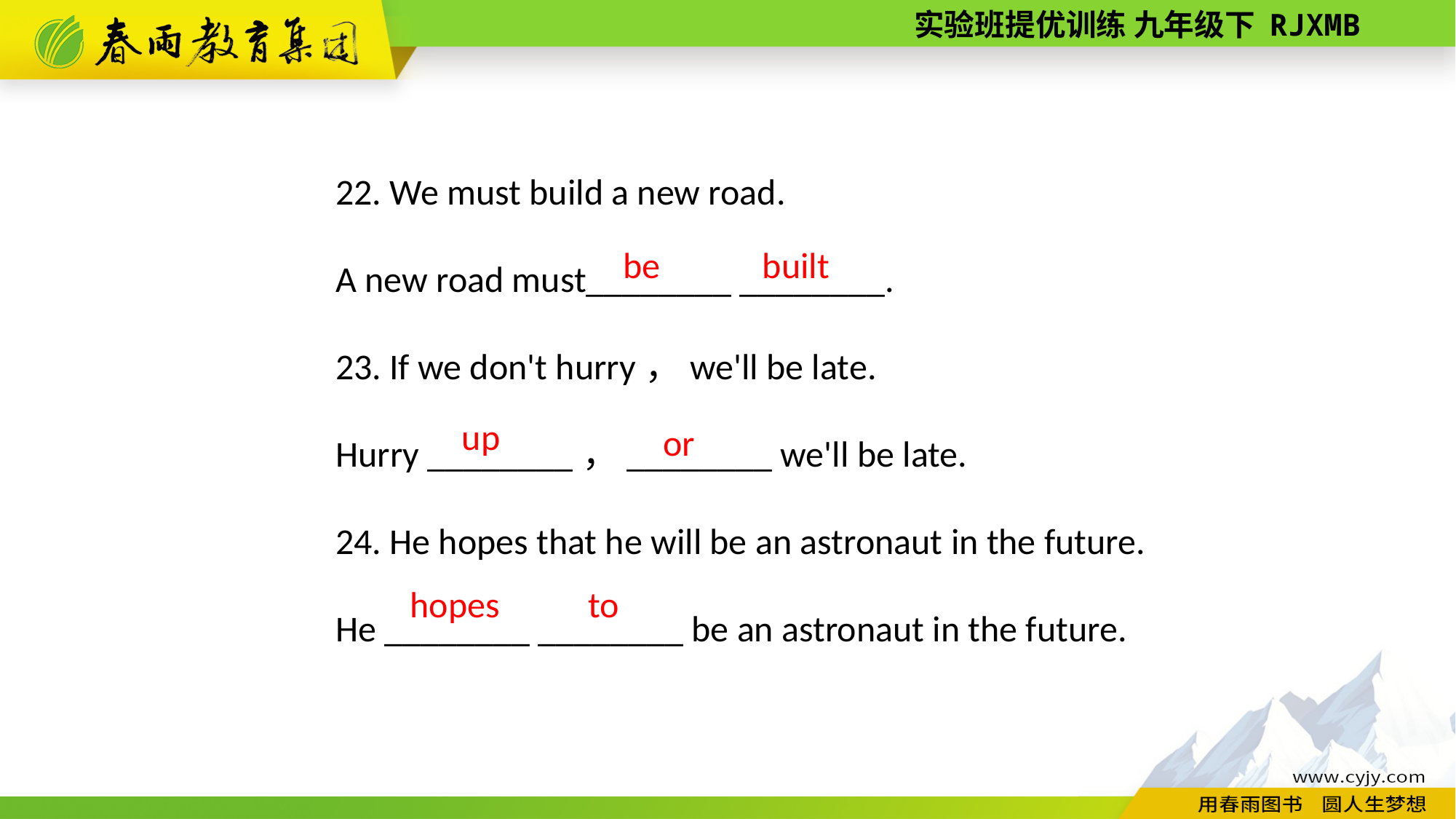

22. We must build a new road.
A new road must________ ________.
23. If we don't hurry，we'll be late.
Hurry ________，________ we'll be late.
24. He hopes that he will be an astronaut in the future.
He ________ ________ be an astronaut in the future.
 be
built
up
or
hopes
to